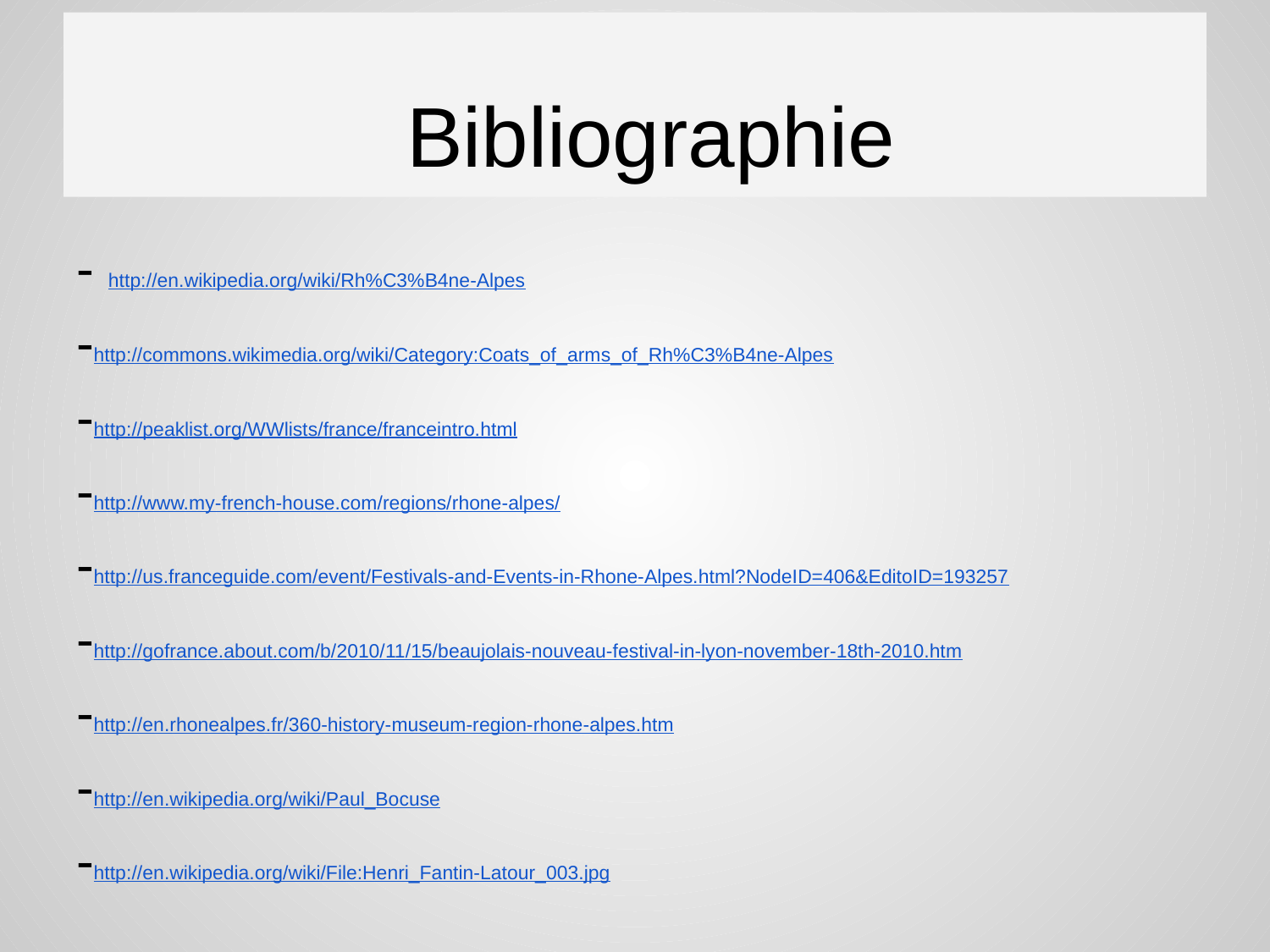

# Bibliographie
- http://en.wikipedia.org/wiki/Rh%C3%B4ne-Alpes
-http://commons.wikimedia.org/wiki/Category:Coats_of_arms_of_Rh%C3%B4ne-Alpes
-http://peaklist.org/WWlists/france/franceintro.html
-http://www.my-french-house.com/regions/rhone-alpes/
-http://us.franceguide.com/event/Festivals-and-Events-in-Rhone-Alpes.html?NodeID=406&EditoID=193257
-http://gofrance.about.com/b/2010/11/15/beaujolais-nouveau-festival-in-lyon-november-18th-2010.htm
-http://en.rhonealpes.fr/360-history-museum-region-rhone-alpes.htm
-http://en.wikipedia.org/wiki/Paul_Bocuse
-http://en.wikipedia.org/wiki/File:Henri_Fantin-Latour_003.jpg